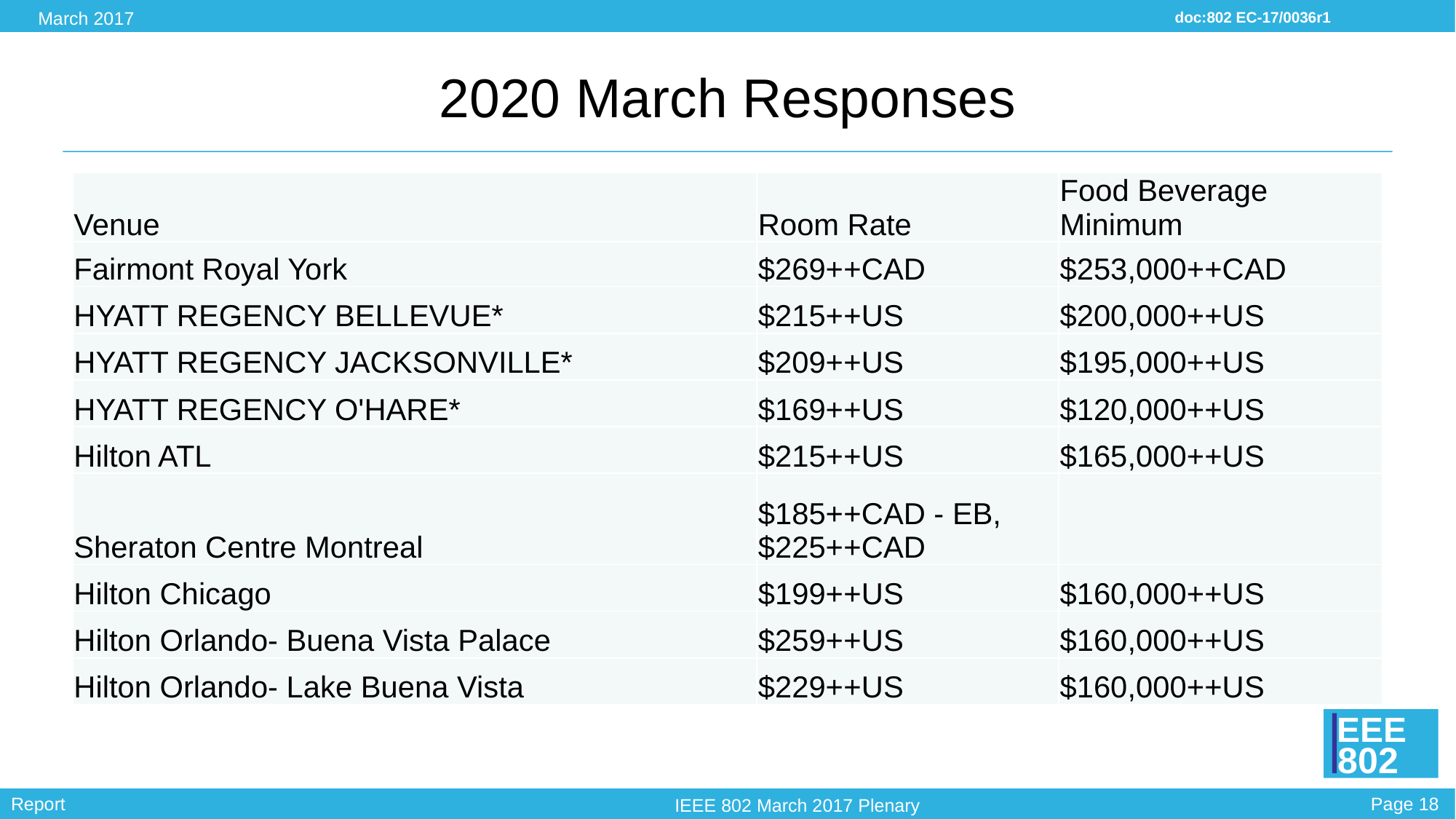

# 2020 March Responses
| Venue | Room Rate | Food Beverage Minimum |
| --- | --- | --- |
| Fairmont Royal York | $269++CAD | $253,000++CAD |
| HYATT REGENCY BELLEVUE\* | $215++US | $200,000++US |
| HYATT REGENCY JACKSONVILLE\* | $209++US | $195,000++US |
| HYATT REGENCY O'HARE\* | $169++US | $120,000++US |
| Hilton ATL | $215++US | $165,000++US |
| Sheraton Centre Montreal | $185++CAD - EB, $225++CAD |  |
| Hilton Chicago | $199++US | $160,000++US |
| Hilton Orlando- Buena Vista Palace | $259++US | $160,000++US |
| Hilton Orlando- Lake Buena Vista | $229++US | $160,000++US |